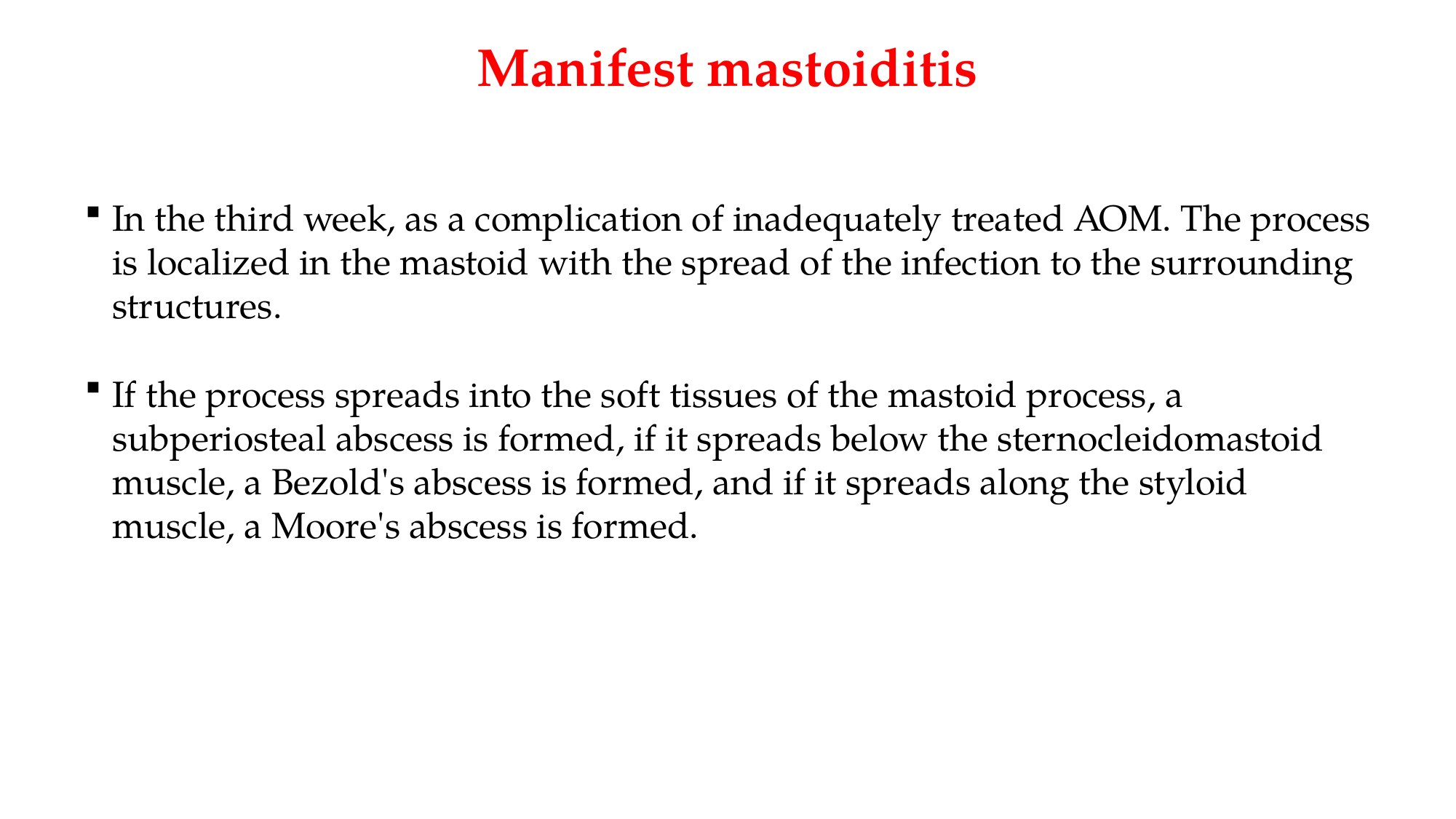

Manifest mastoiditis
In the third week, as a complication of inadequately treated AOM. The process is localized in the mastoid with the spread of the infection to the surrounding structures.

If the process spreads into the soft tissues of the mastoid process, a subperiosteal abscess is formed, if it spreads below the sternocleidomastoid muscle, a Bezold's abscess is formed, and if it spreads along the styloid muscle, a Moore's abscess is formed.